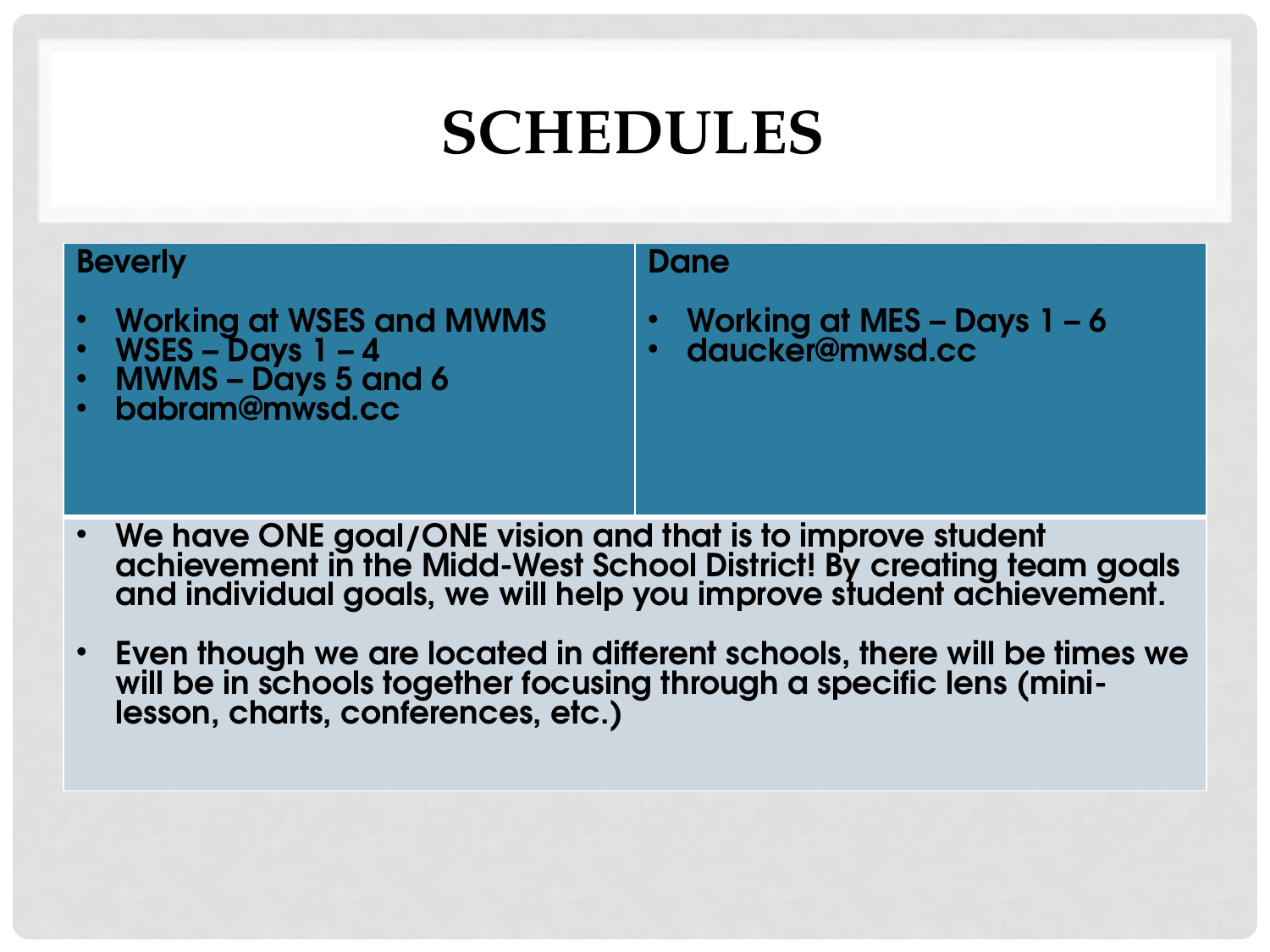

# Schedules
| Beverly Working at WSES and MWMS WSES – Days 1 – 4 MWMS – Days 5 and 6 babram@mwsd.cc | Dane Working at MES – Days 1 – 6 daucker@mwsd.cc |
| --- | --- |
| We have ONE goal/ONE vision and that is to improve student achievement in the Midd-West School District! By creating team goals and individual goals, we will help you improve student achievement. Even though we are located in different schools, there will be times we will be in schools together focusing through a specific lens (mini-lesson, charts, conferences, etc.) |  |